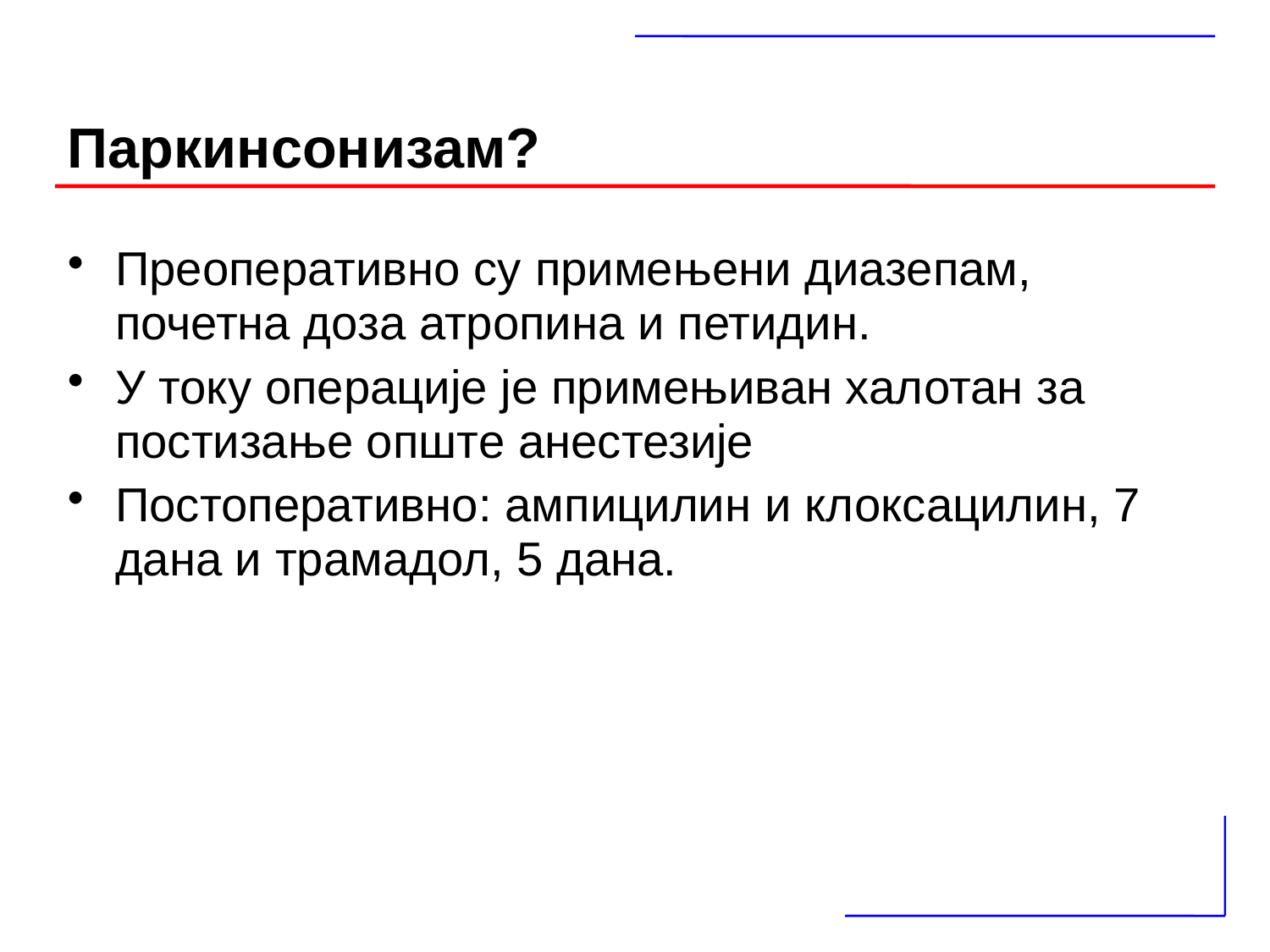

# Паркинсонизам?
Преоперативно су примењени диазепам, почетна доза атропина и петидин.
У току операције је примењиван халотан за постизање опште анестезије
Постоперативно: ампицилин и клоксацилин, 7 дана и трамадол, 5 дана.